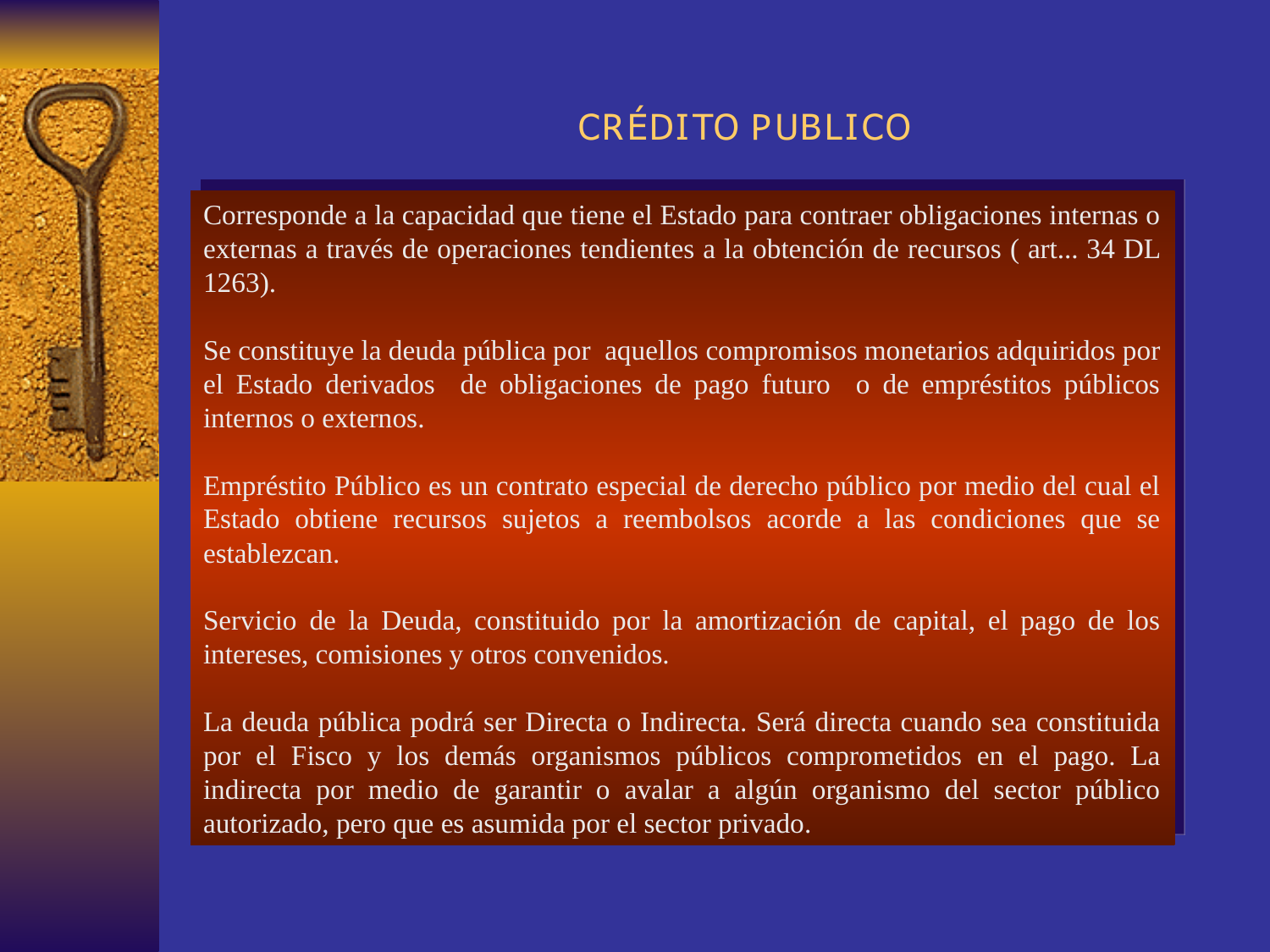

# CRÉDITO PUBLICO
Corresponde a la capacidad que tiene el Estado para contraer obligaciones internas o externas a través de operaciones tendientes a la obtención de recursos ( art... 34 DL 1263).

Se constituye la deuda pública por  aquellos compromisos monetarios adquiridos por el Estado derivados  de obligaciones de pago futuro  o de empréstitos públicos internos o externos.

Empréstito Público es un contrato especial de derecho público por medio del cual el Estado obtiene recursos sujetos a reembolsos acorde a las condiciones que se establezcan.

Servicio de la Deuda, constituido por la amortización de capital, el pago de los intereses, comisiones y otros convenidos.

La deuda pública podrá ser Directa o Indirecta. Será directa cuando sea constituida por el Fisco y los demás organismos públicos comprometidos en el pago. La indirecta por medio de garantir o avalar a algún organismo del sector público autorizado, pero que es asumida por el sector privado.